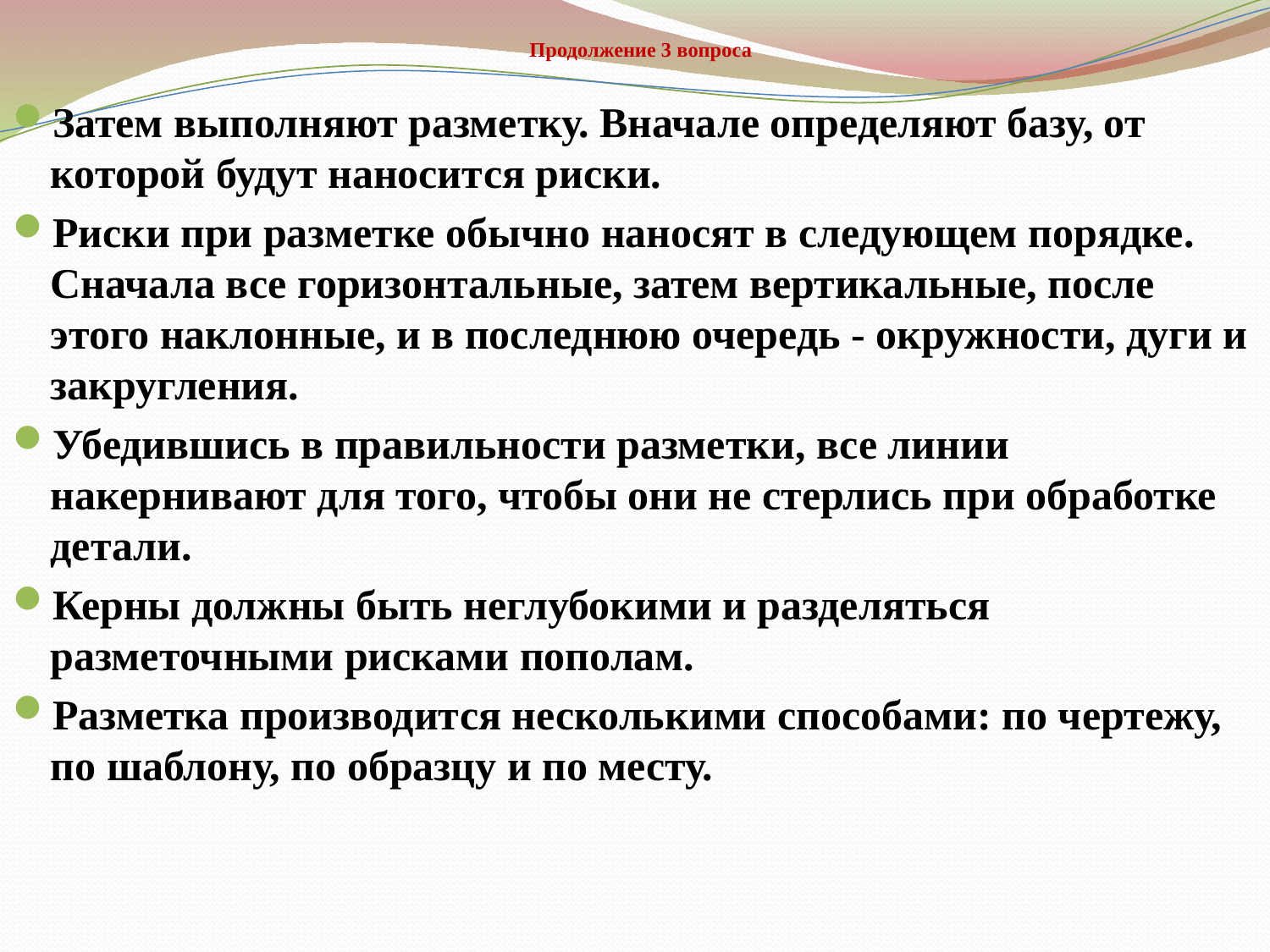

# Продолжение 3 вопроса
Затем выполняют разметку. Вначале определяют базу, от которой будут наносится риски.
Риски при разметке обычно наносят в следующем порядке. Сначала все горизонтальные, затем вертикальные, после этого наклонные, и в последнюю очередь - окружности, дуги и закругления.
Убедившись в правильности разметки, все линии накернивают для того, чтобы они не стерлись при обработке детали.
Керны должны быть неглубокими и разделяться разметочными рисками пополам.
Разметка производится несколькими способами: по чертежу, по шаблону, по образцу и по месту.